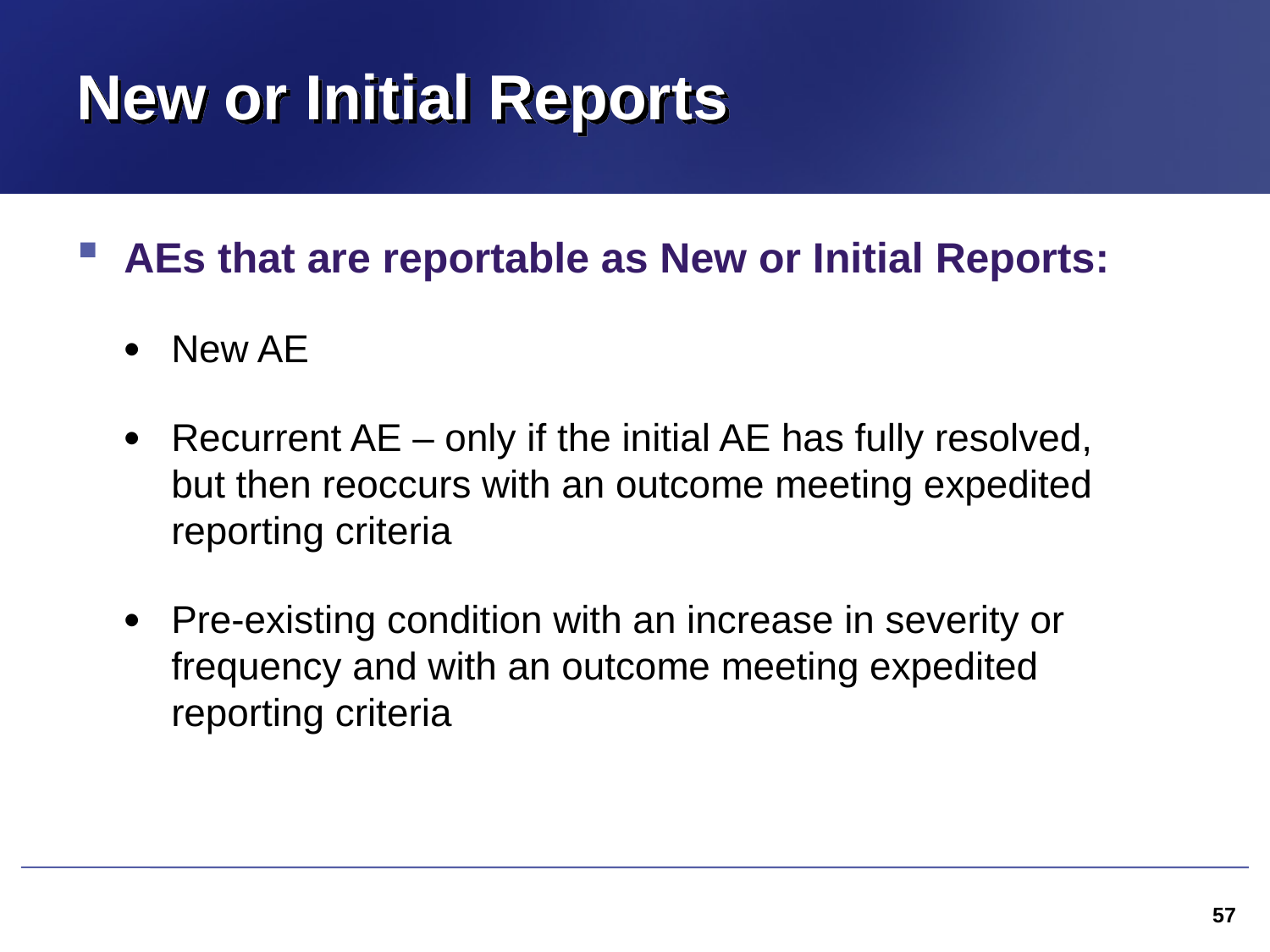

# New or Initial Reports
AEs that are reportable as New or Initial Reports:
New AE
Recurrent AE – only if the initial AE has fully resolved, but then reoccurs with an outcome meeting expedited reporting criteria
Pre-existing condition with an increase in severity or frequency and with an outcome meeting expedited reporting criteria
57